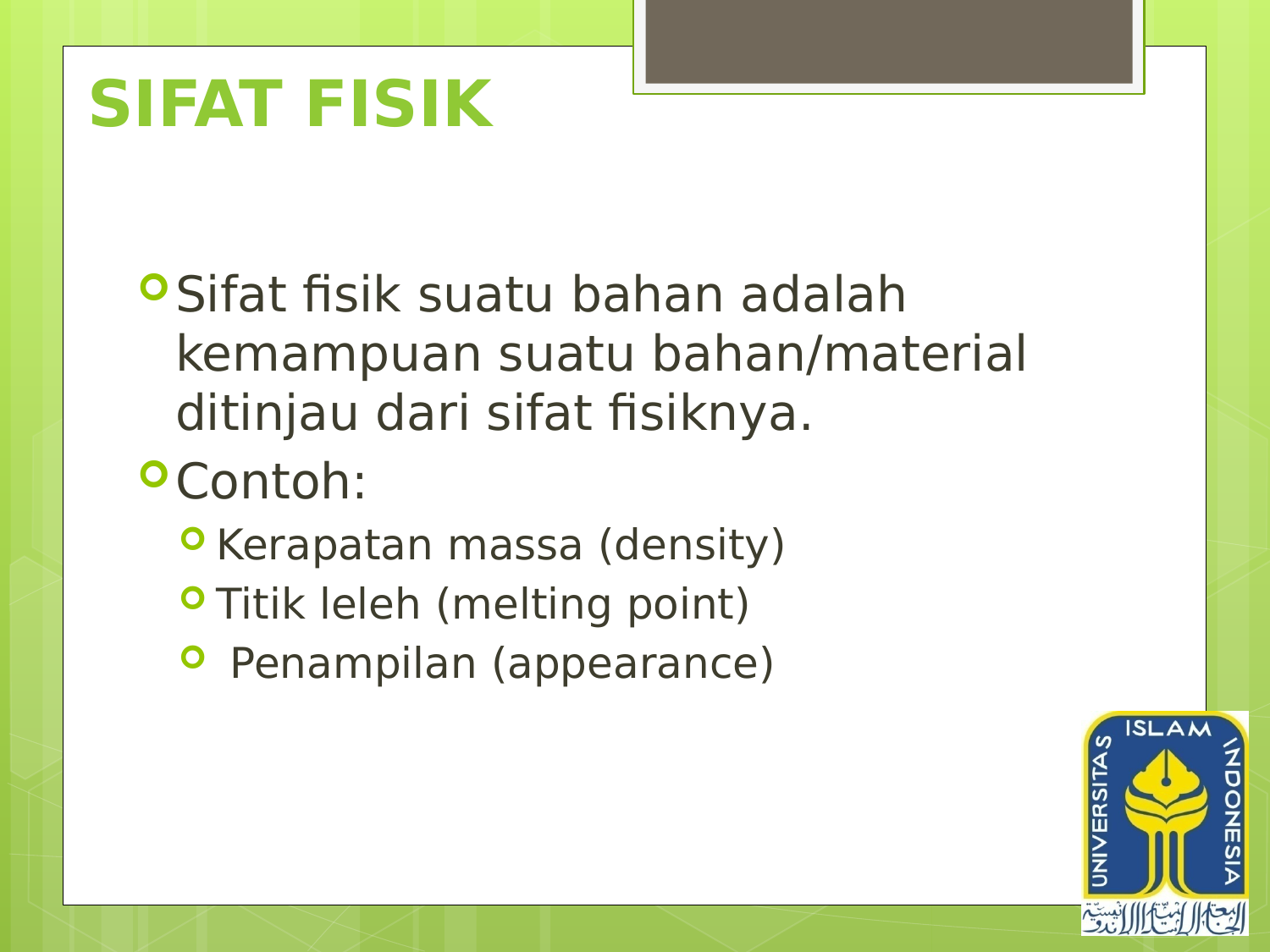

# SIFAT FISIK
Sifat fisik suatu bahan adalah kemampuan suatu bahan/material ditinjau dari sifat fisiknya.
Contoh:
Kerapatan massa (density)
Titik leleh (melting point)
 Penampilan (appearance)